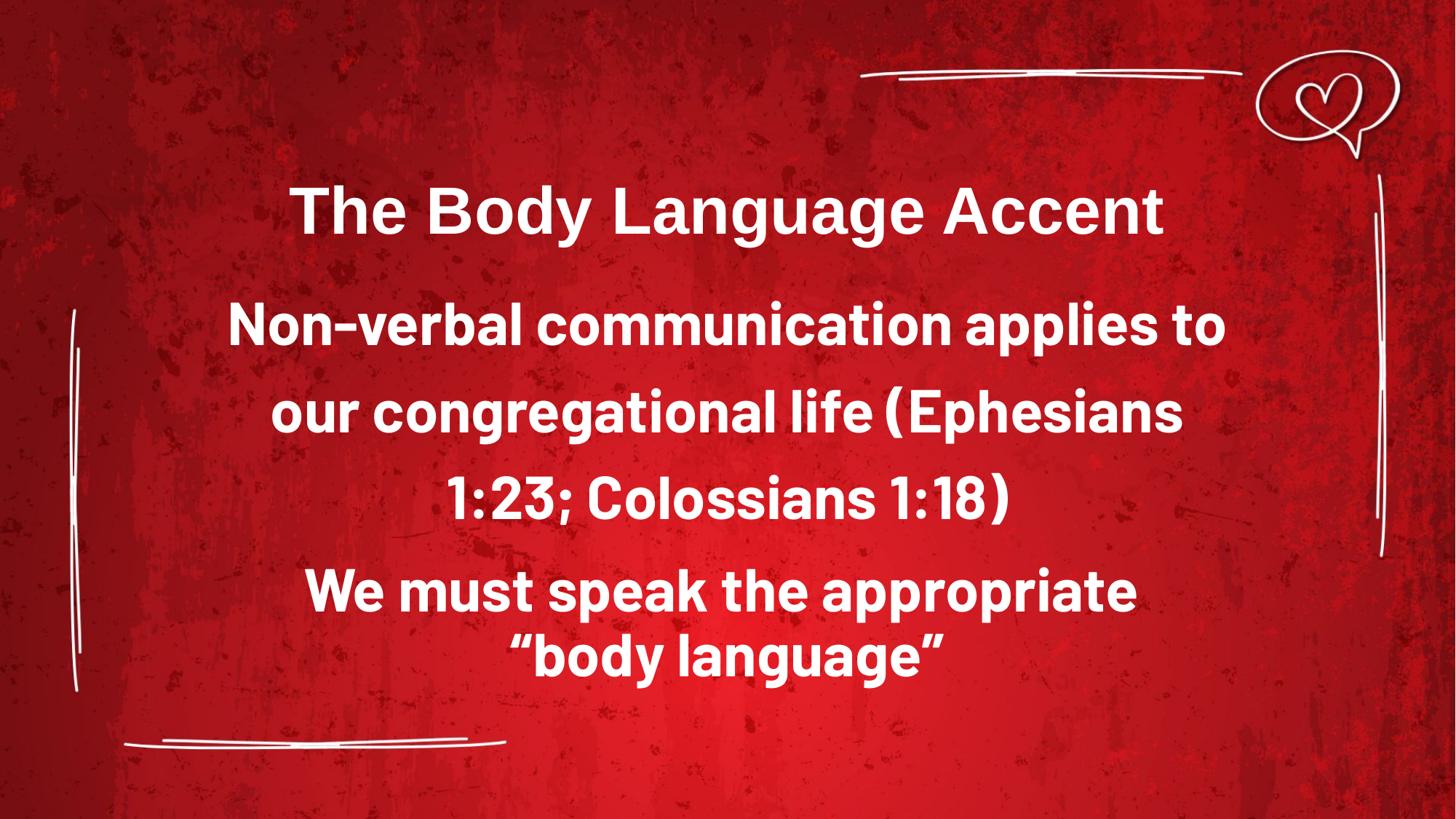

# The Body Language Accent
Non-verbal communication applies to our congregational life (Ephesians 1:23; Colossians 1:18)
We must speak the appropriate
“body language”